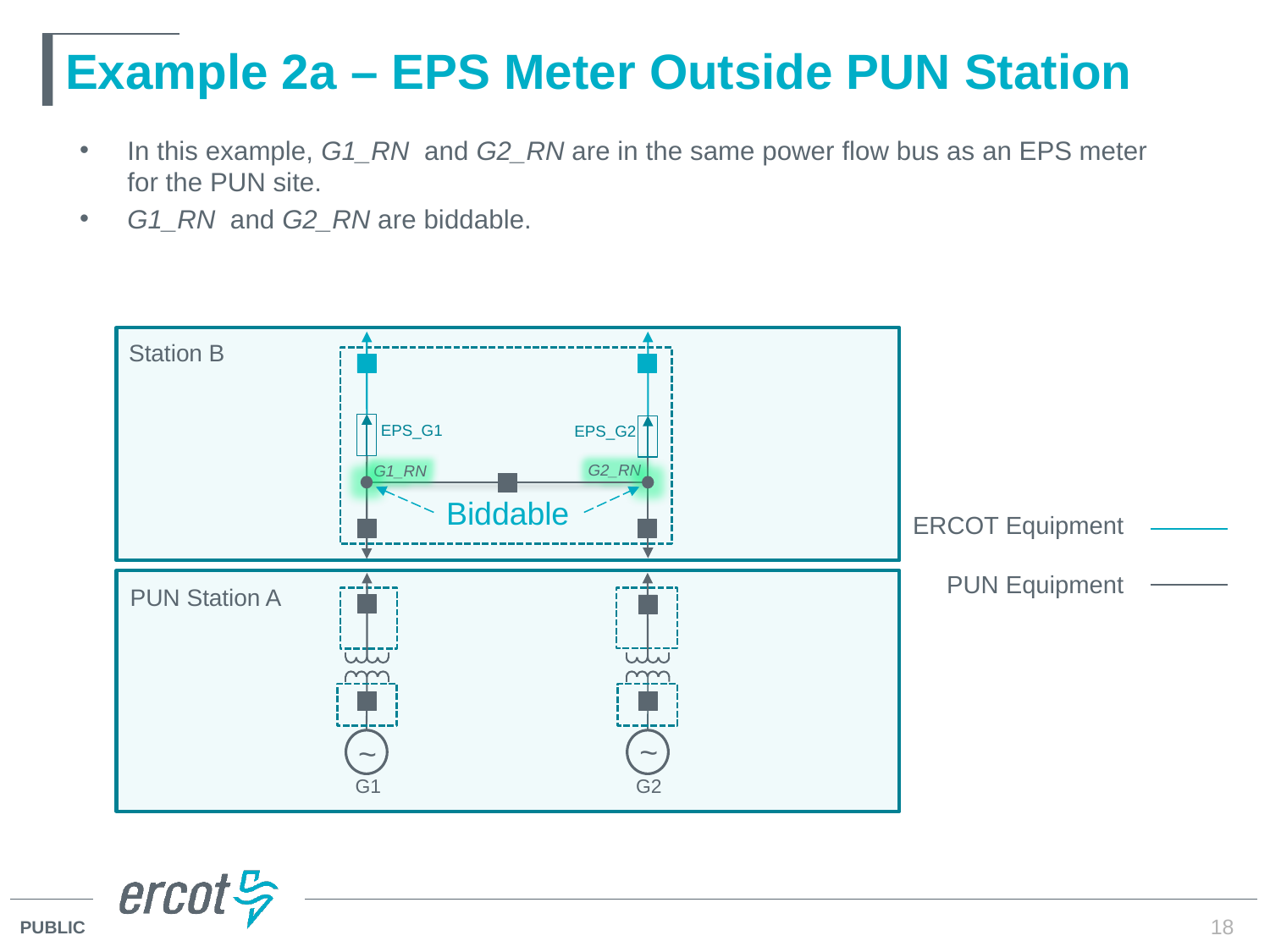

# Example 2a – EPS Meter Outside PUN Station
In this example, G1_RN  and G2_RN are in the same power flow bus as an EPS meter for the PUN site.
G1_RN  and G2_RN are biddable.

Station B

EPS_G1
EPS_G2

G2_RN
G1_RN

Biddable
ERCOT Equipment

PUN Equipment

PUN Station A

~
~

G2
G1
18